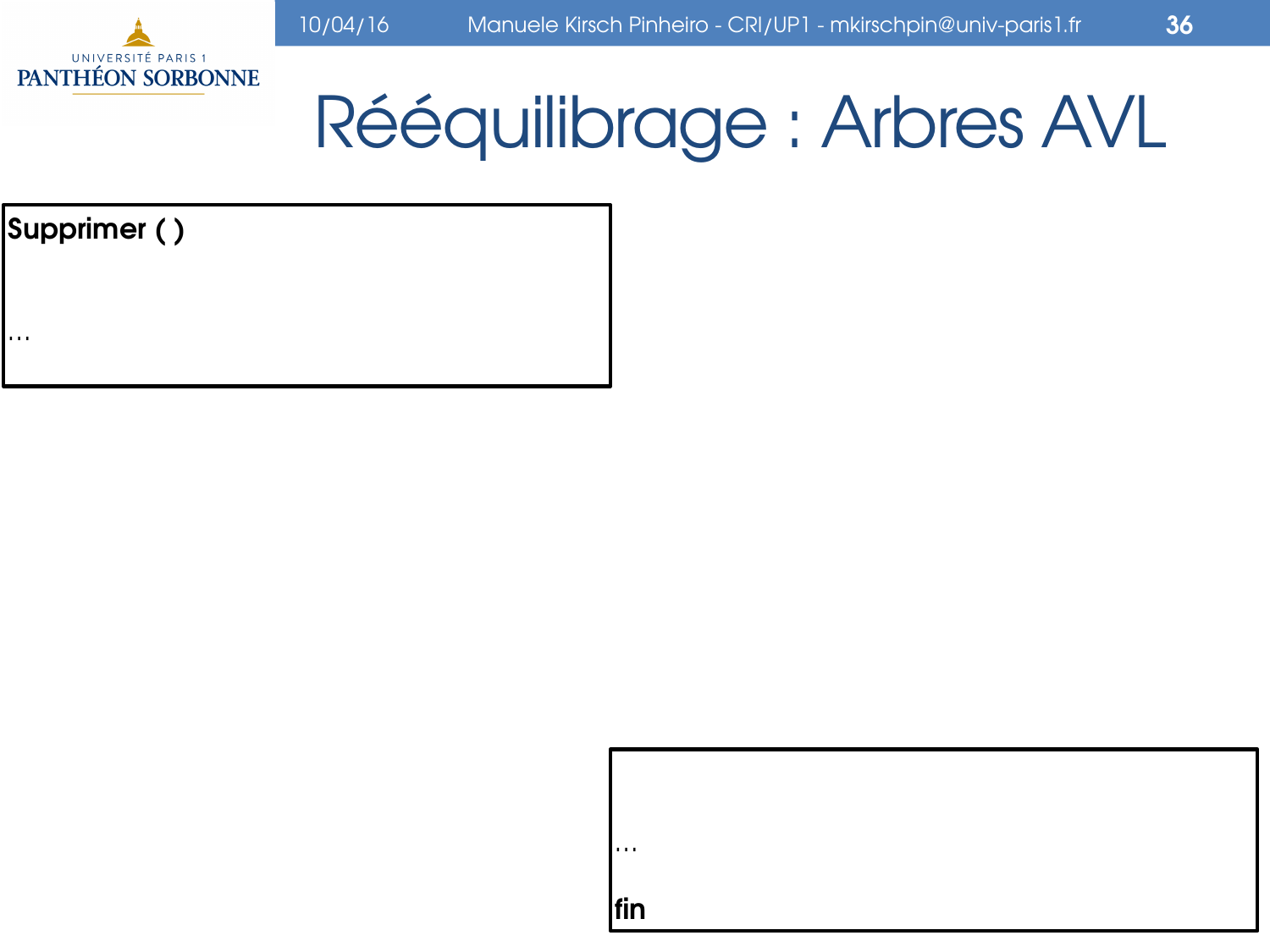

10/04/16
Manuele Kirsch Pinheiro - CRI/UP1 - mkirschpin@univ-paris1.fr
36
# Rééquilibrage : Arbres AVL
Supprimer ( )

…

…

fin